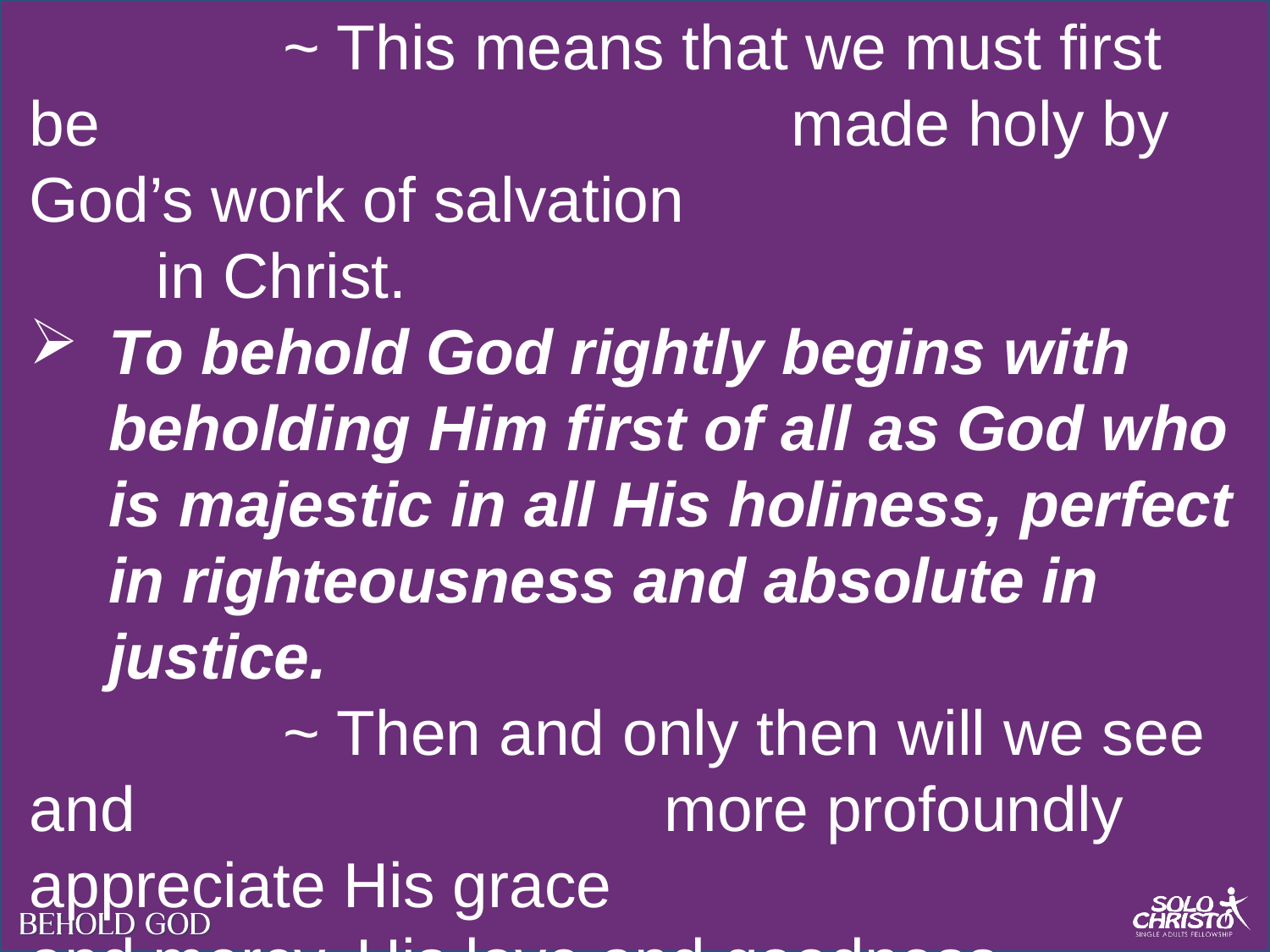

~ This means that we must first be 						made holy by God’s work of salvation 					in Christ.
To behold God rightly begins with beholding Him first of all as God who is majestic in all His holiness, perfect in righteousness and absolute in justice.
		~ Then and only then will we see and 					more profoundly appreciate His grace 					and mercy, His love and goodness.